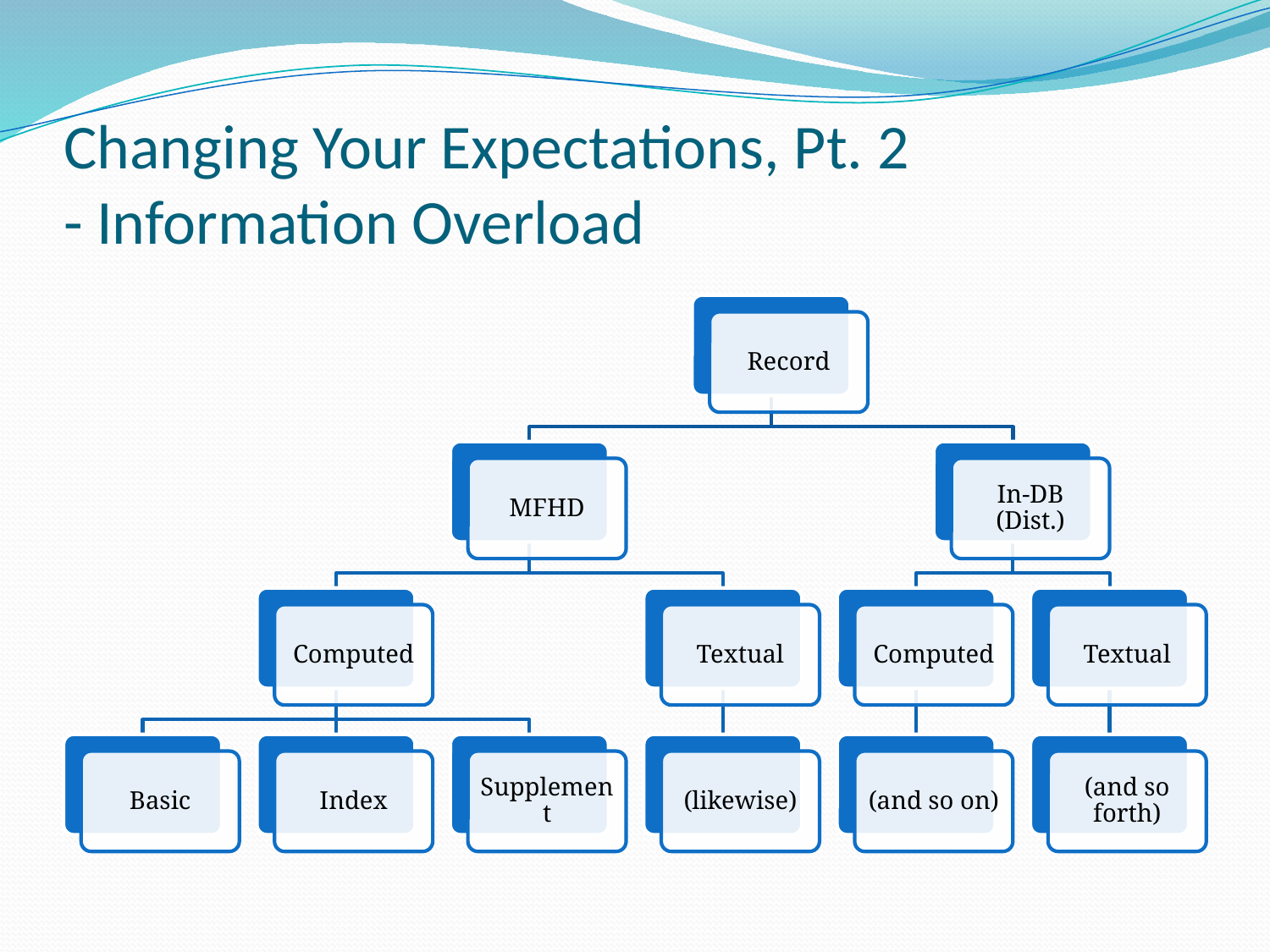

# Changing Your Expectations, Pt. 2 - Information Overload
Record
MFHD
Computed
Basic
Index
Supplement
Textual
(likewise)
In-DB (Dist.)
Computed
(and so on)
Textual
(and so forth)